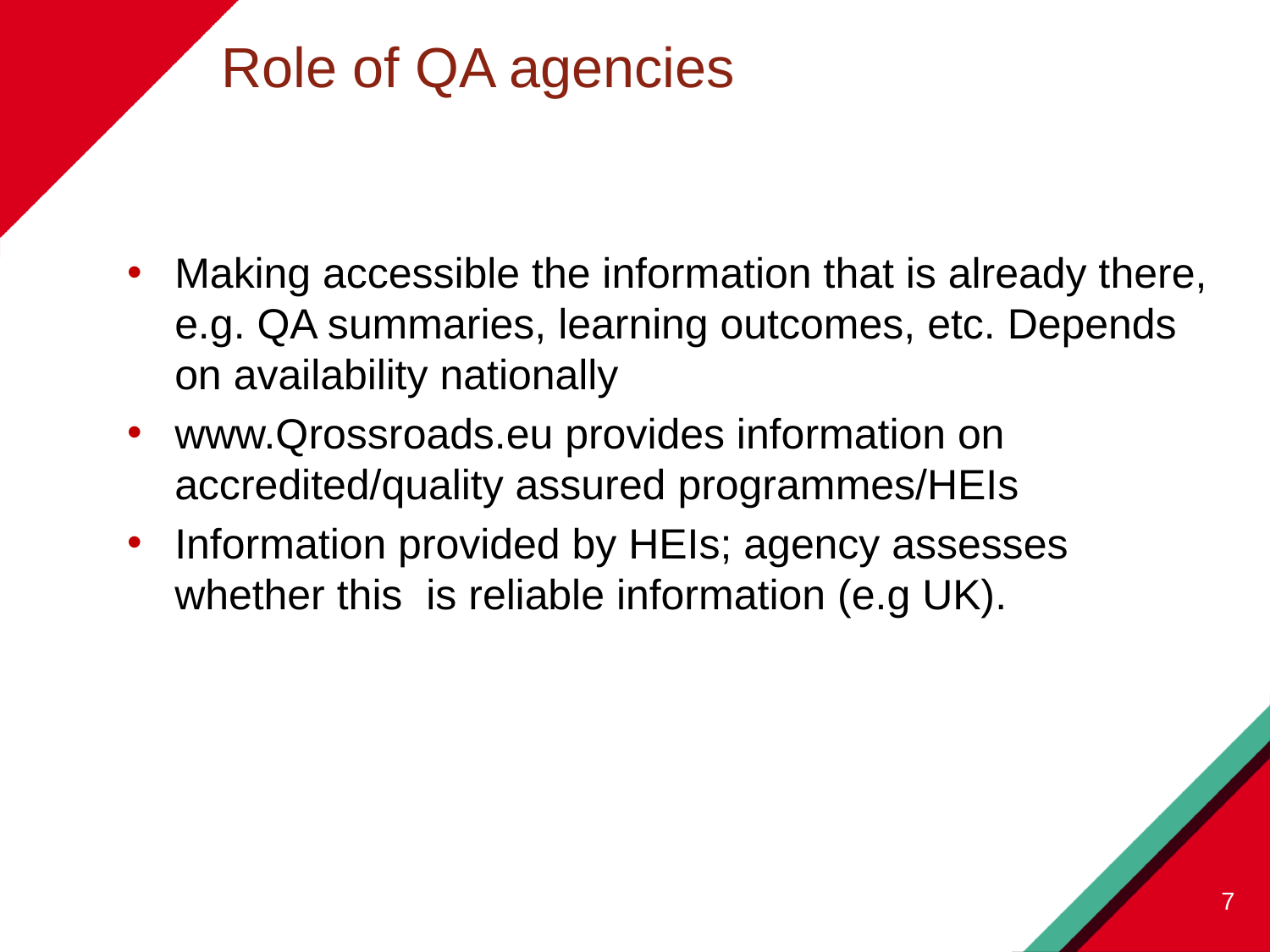

# Role of QA agencies
Making accessible the information that is already there, e.g. QA summaries, learning outcomes, etc. Depends on availability nationally
www.Qrossroads.eu provides information on accredited/quality assured programmes/HEIs
Information provided by HEIs; agency assesses whether this  is reliable information (e.g UK).

7